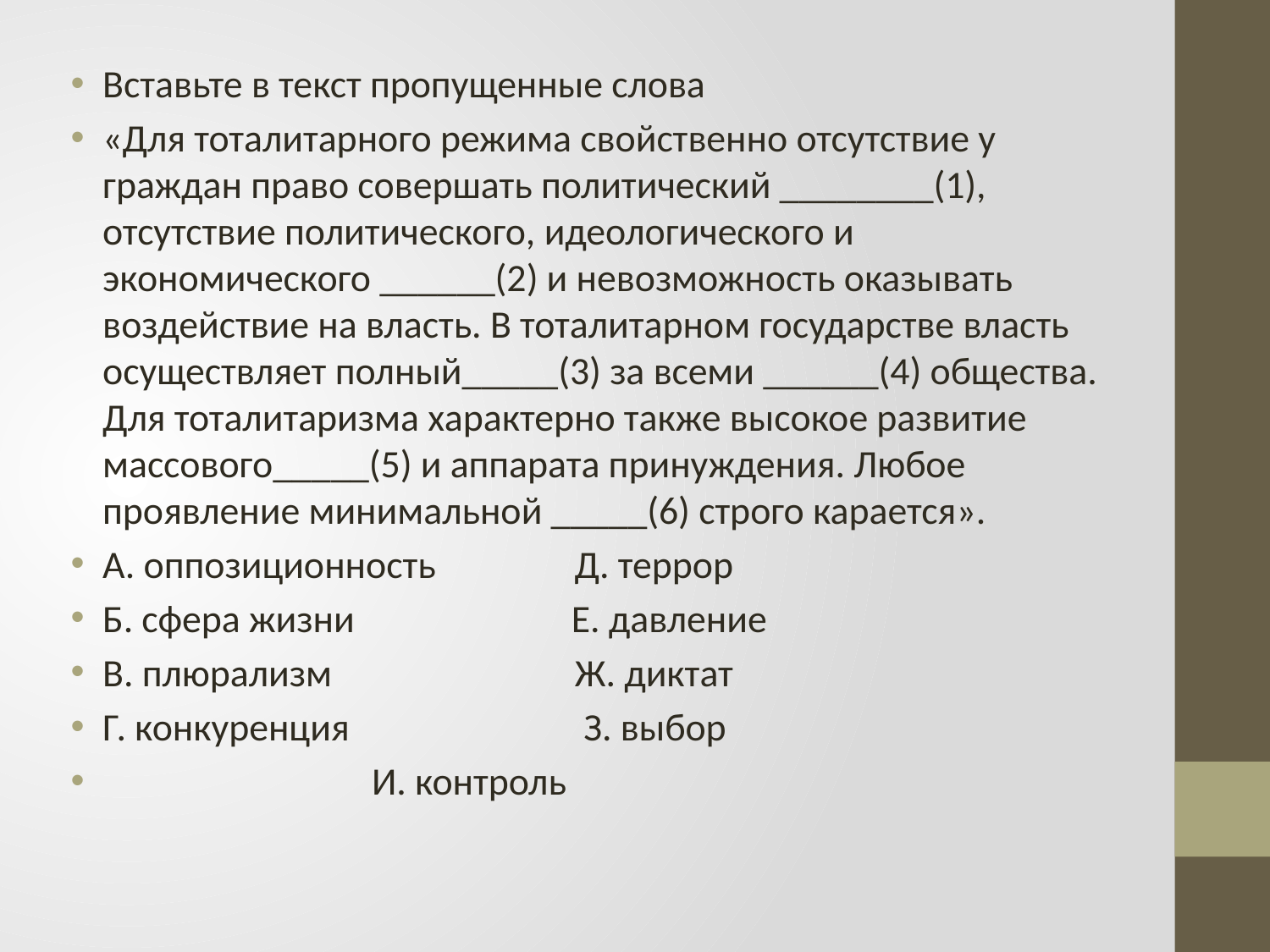

Вставьте в текст пропущенные слова
«Для тоталитарного режима свойственно отсутствие у граждан право совершать политический ________(1), отсутствие политического, идеологического и экономического ______(2) и невозможность оказывать воздействие на власть. В тоталитарном государстве власть осуществляет полный_____(3) за всеми ______(4) общества. Для тоталитаризма характерно также высокое развитие массового_____(5) и аппарата принуждения. Любое проявление минимальной _____(6) строго карается».
А. оппозиционность                Д. террор
Б. сфера жизни                         Е. давление
В. плюрализм                            Ж. диктат
Г. конкуренция                           З. выбор
                               И. контроль